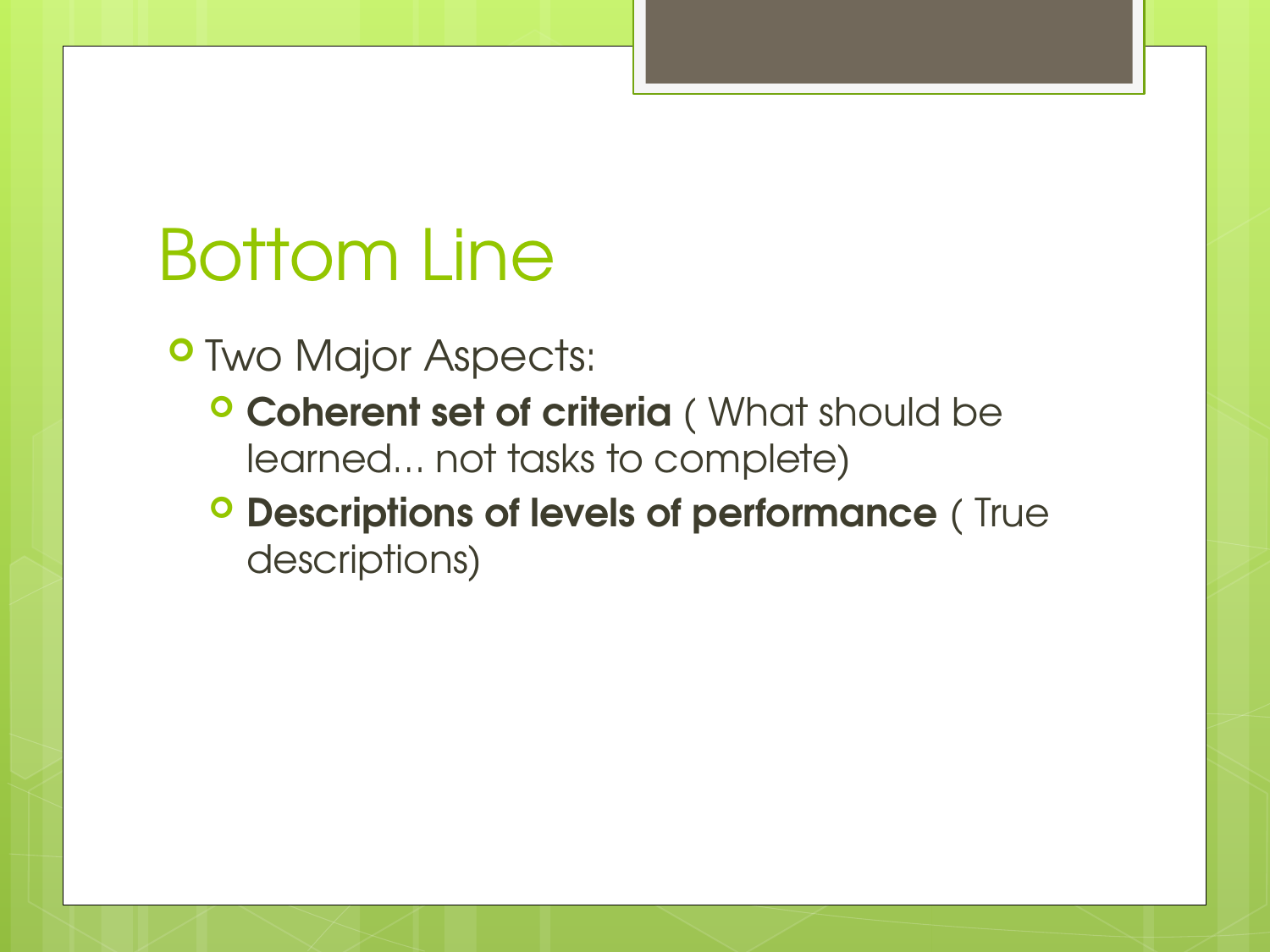

# Bottom Line
Two Major Aspects:
Coherent set of criteria ( What should be learned… not tasks to complete)
Descriptions of levels of performance ( True descriptions)